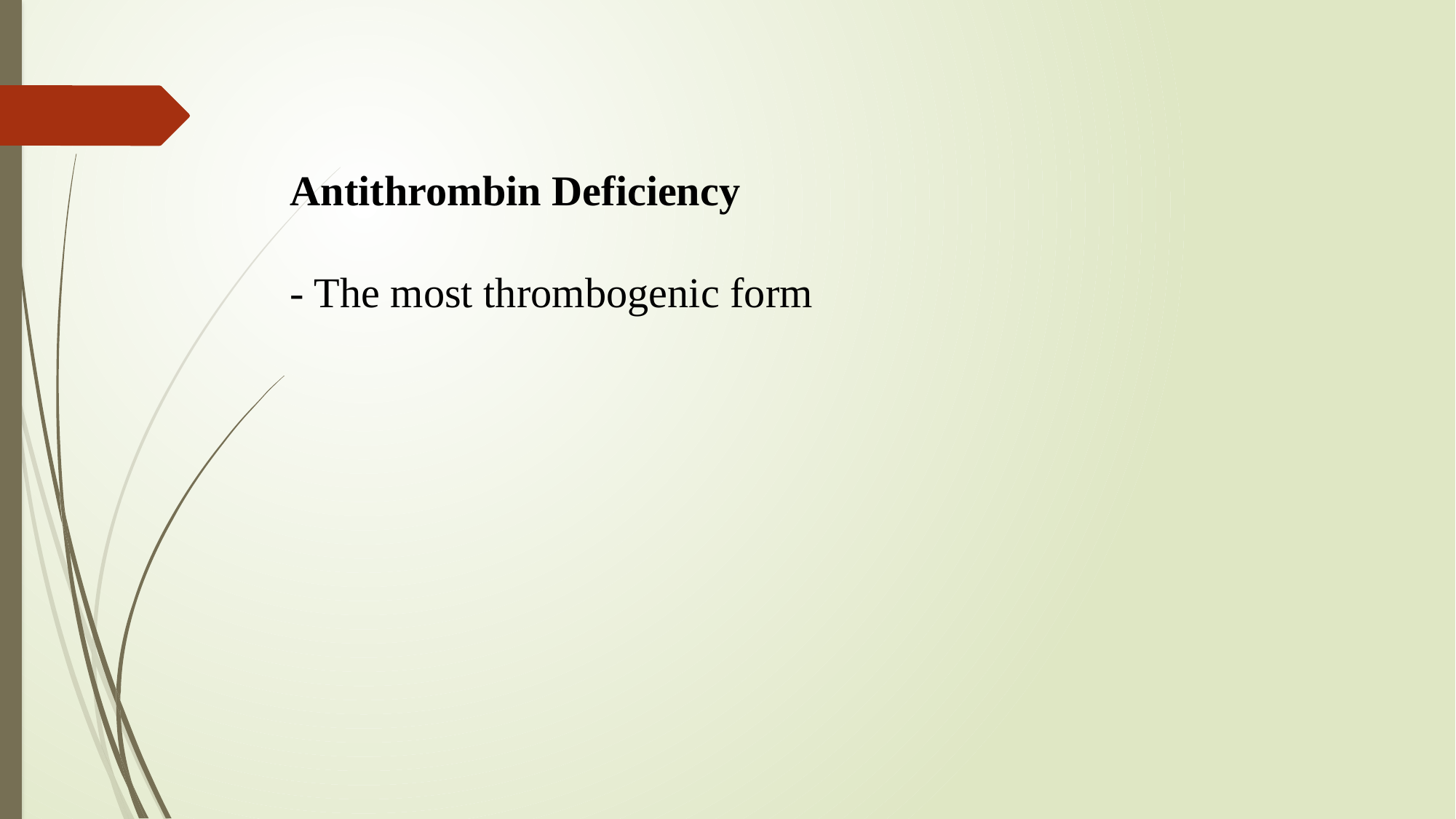

Antithrombin Deficiency
- The most thrombogenic form